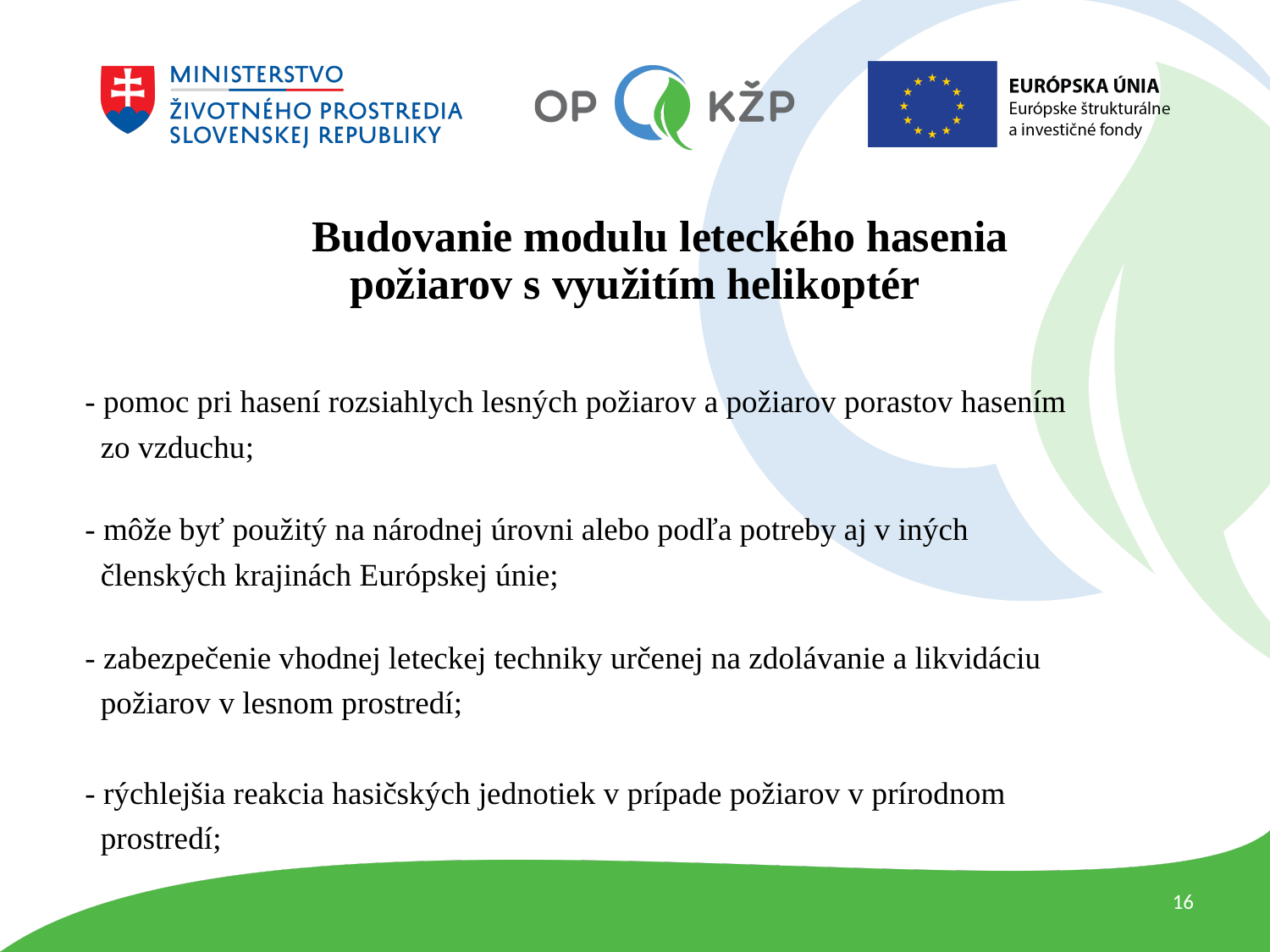

# Budovanie modulu leteckého hasenia     požiarov s využitím helikoptér
- pomoc pri hasení rozsiahlych lesných požiarov a požiarov porastov hasením
  zo vzduchu;

- môže byť použitý na národnej úrovni alebo podľa potreby aj v iných
  členských krajinách Európskej únie;

- zabezpečenie vhodnej leteckej techniky určenej na zdolávanie a likvidáciu
  požiarov v lesnom prostredí;

- rýchlejšia reakcia hasičských jednotiek v prípade požiarov v prírodnom
  prostredí;

16